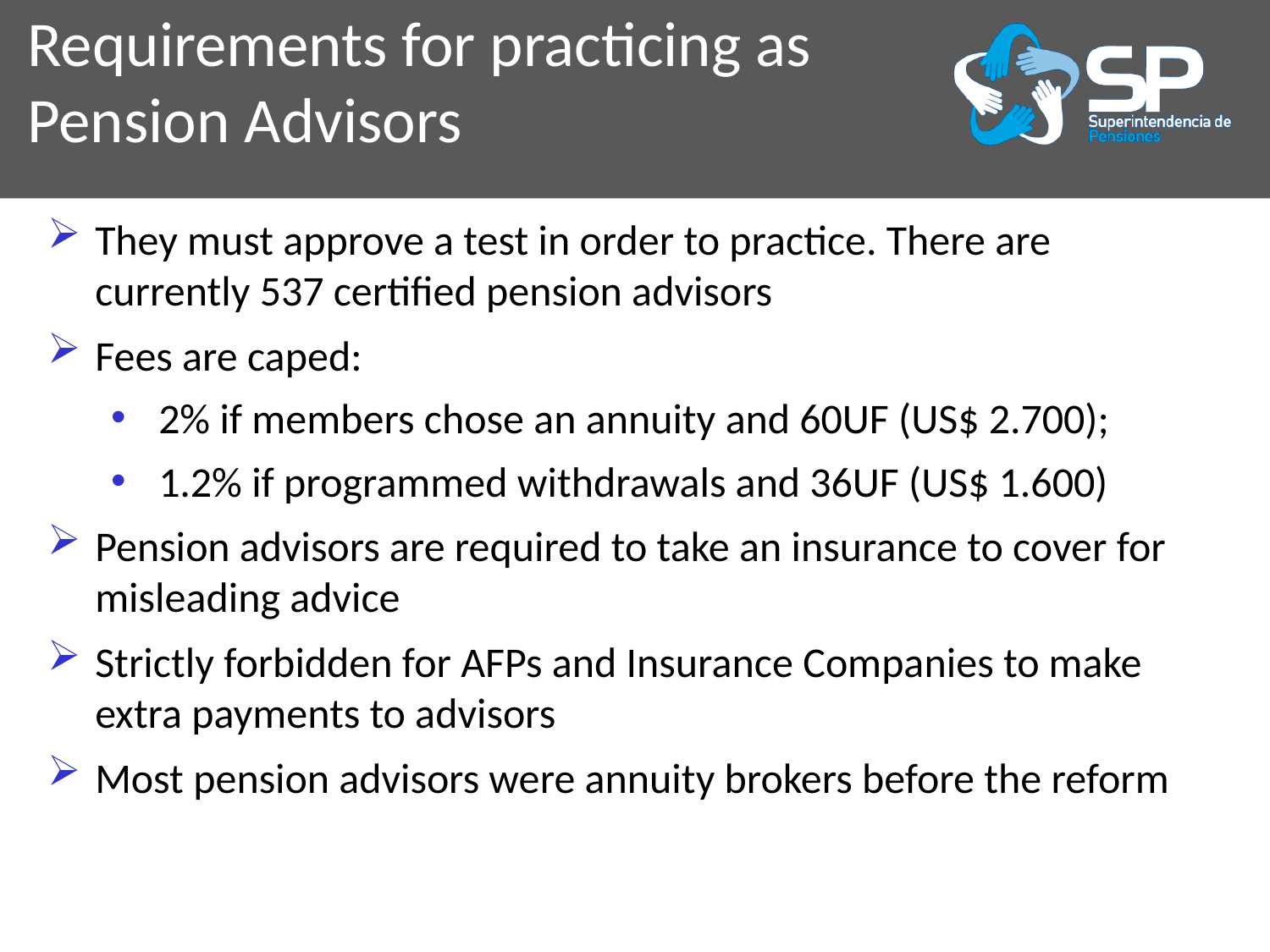

Requirements for practicing as
Pension Advisors
They must approve a test in order to practice. There are currently 537 certified pension advisors
Fees are caped:
2% if members chose an annuity and 60UF (US$ 2.700);
1.2% if programmed withdrawals and 36UF (US$ 1.600)
Pension advisors are required to take an insurance to cover for misleading advice
Strictly forbidden for AFPs and Insurance Companies to make extra payments to advisors
Most pension advisors were annuity brokers before the reform